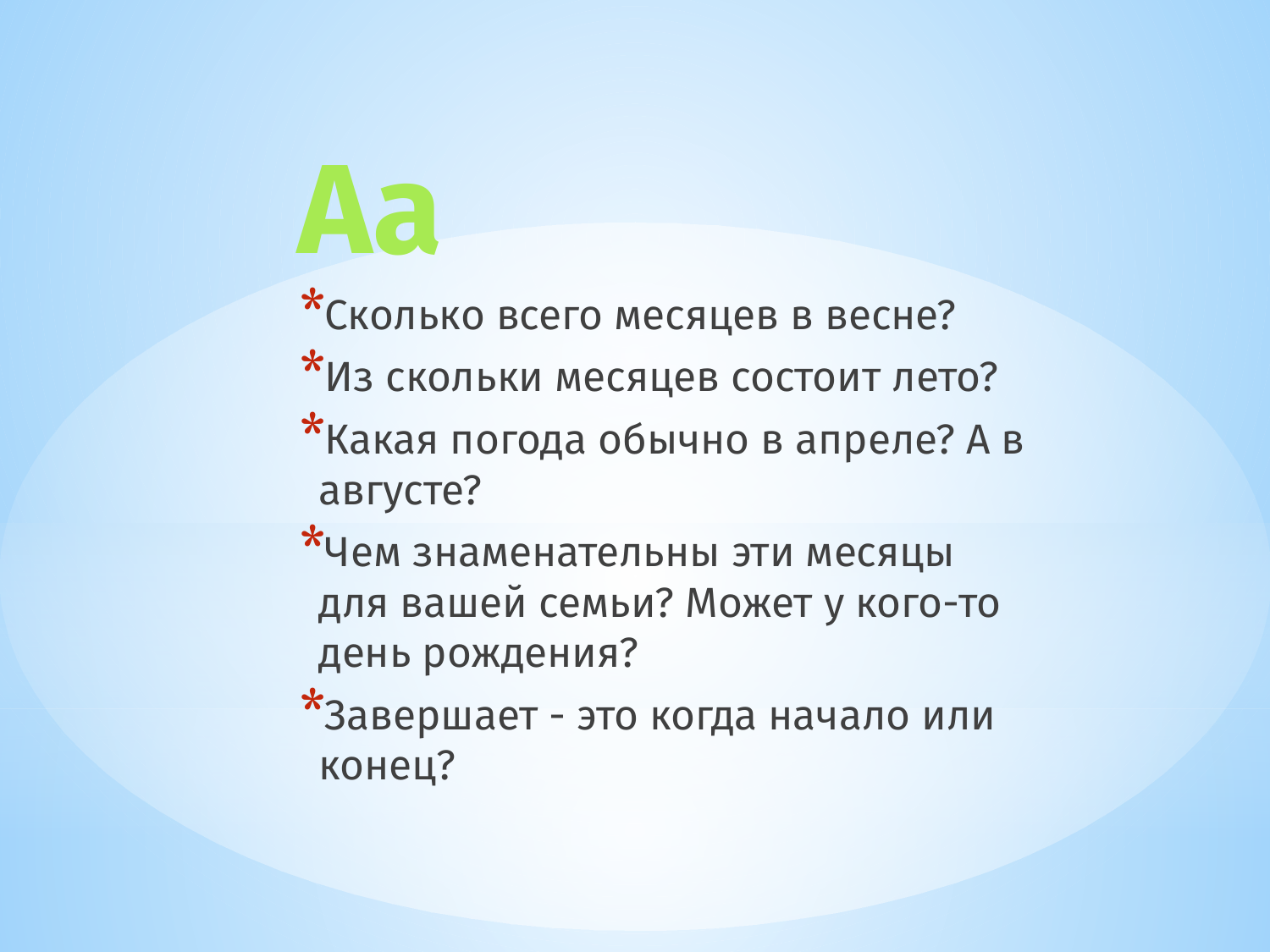

# Аа
Сколько всего месяцев в весне?
Из скольки месяцев состоит лето?
Какая погода обычно в апреле? А в августе?
Чем знаменательны эти месяцы для вашей семьи? Может у кого-то день рождения?
Завершает - это когда начало или конец?